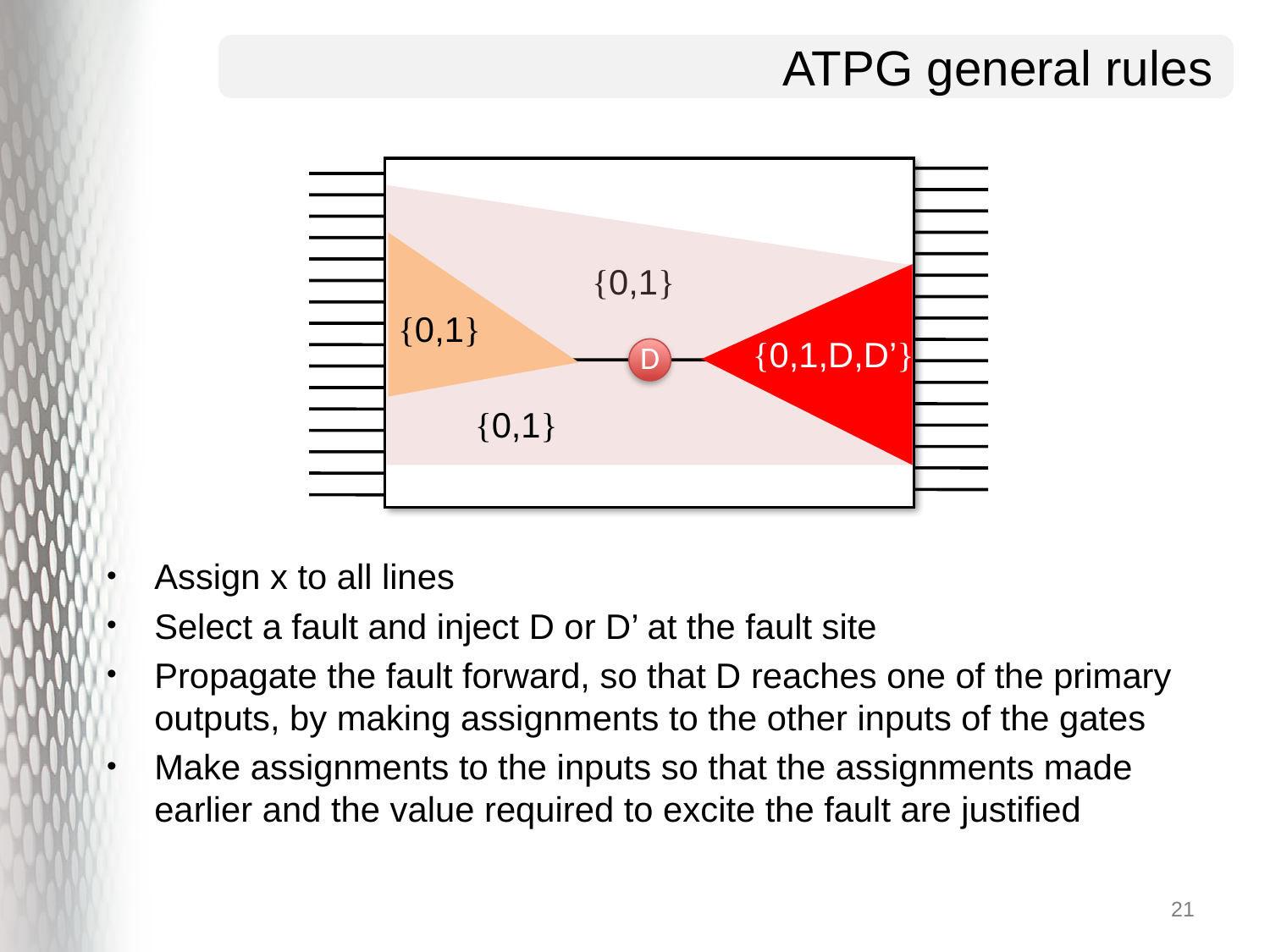

# ATPG general rules

{0,1}
{0,1,D,D’}

{0,1}

D

{0,1}

Assign x to all lines
Select a fault and inject D or D’ at the fault site
Propagate the fault forward, so that D reaches one of the primary outputs, by making assignments to the other inputs of the gates
Make assignments to the inputs so that the assignments made earlier and the value required to excite the fault are justified